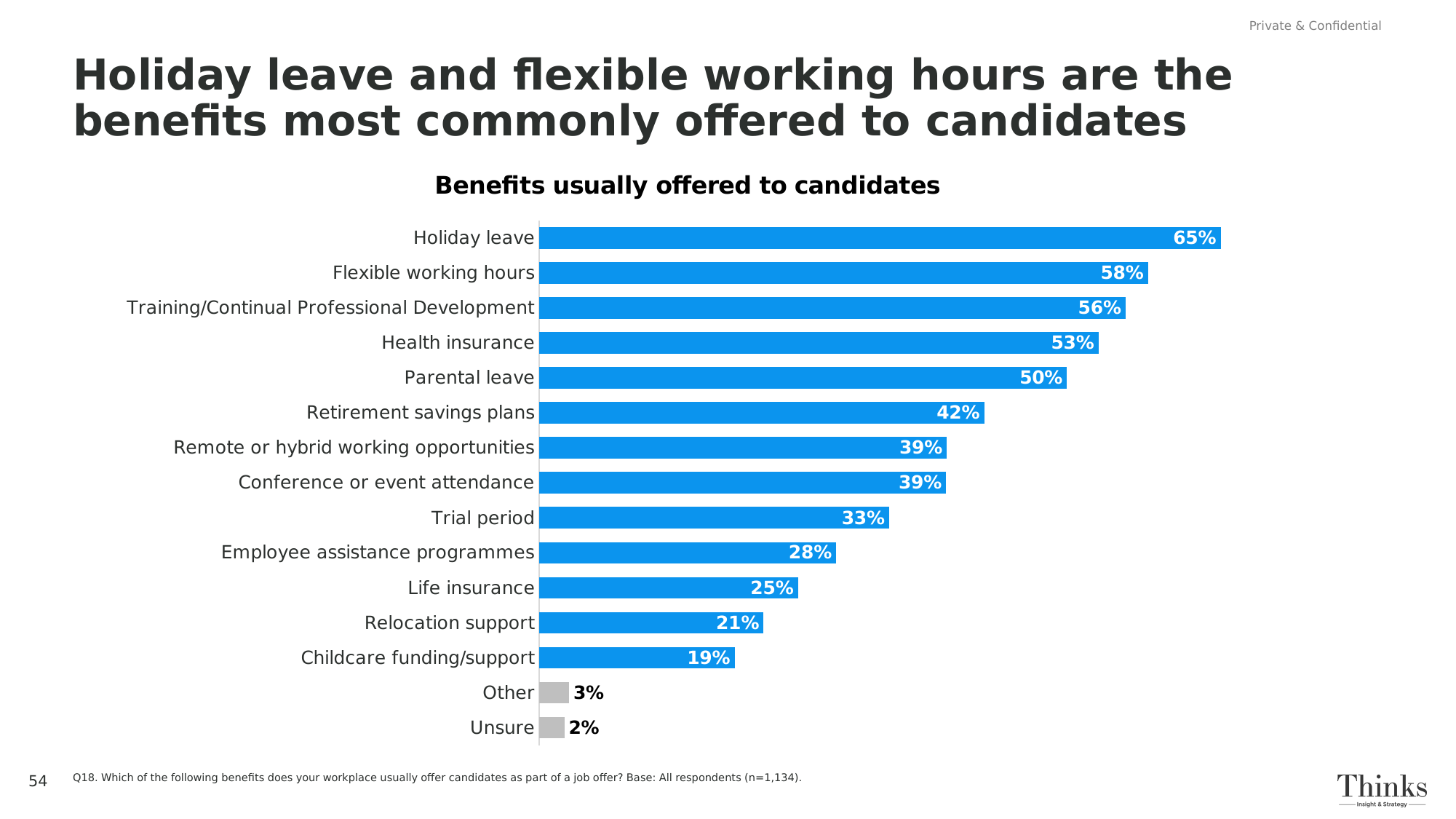

Private & Confidential
# Holiday leave and flexible working hours are the benefits most commonly offered to candidates

### Chart: Benefits usually offered to candidates

| Category | % |
|---|---|
| Unsure | 0.023809523809523808 |
| Other | 0.02821869488536155 |
| Childcare funding/support | 0.1851851851851852 |
| Relocation support | 0.21252204585537918 |
| Life insurance | 0.24514991181657847 |
| Employee assistance programmes | 0.281305114638448 |
| Trial period | 0.3315696649029982 |
| Conference or event attendance | 0.38536155202821865 |
| Remote or hybrid working opportunities | 0.3862433862433862 |
| Retirement savings plans | 0.42151675485008816 |
| Parental leave | 0.5 |
| Health insurance | 0.5299823633156967 |
| Training/Continual Professional Development | 0.5555555555555556 |
| Flexible working hours | 0.5767195767195767 |
| Holiday leave | 0.6455026455026455 |

54
Q18. Which of the following benefits does your workplace usually offer candidates as part of a job offer? Base: All respondents (n=1,134).